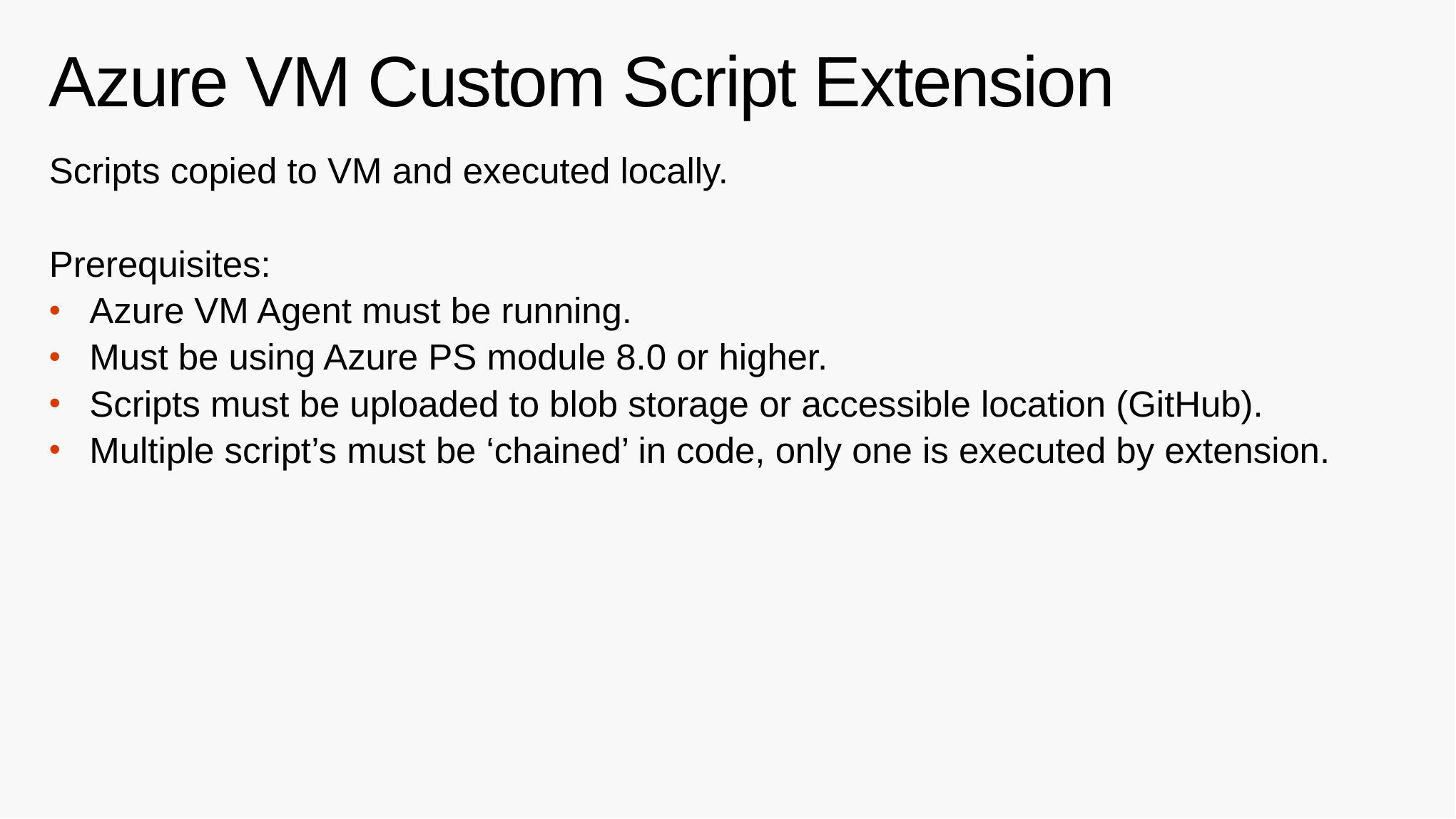

# Azure VM Custom Script Extension
Scripts copied to VM and executed locally.

Prerequisites:
Azure VM Agent must be running.
Must be using Azure PS module 8.0 or higher.
Scripts must be uploaded to blob storage or accessible location (GitHub).
Multiple script’s must be ‘chained’ in code, only one is executed by extension.